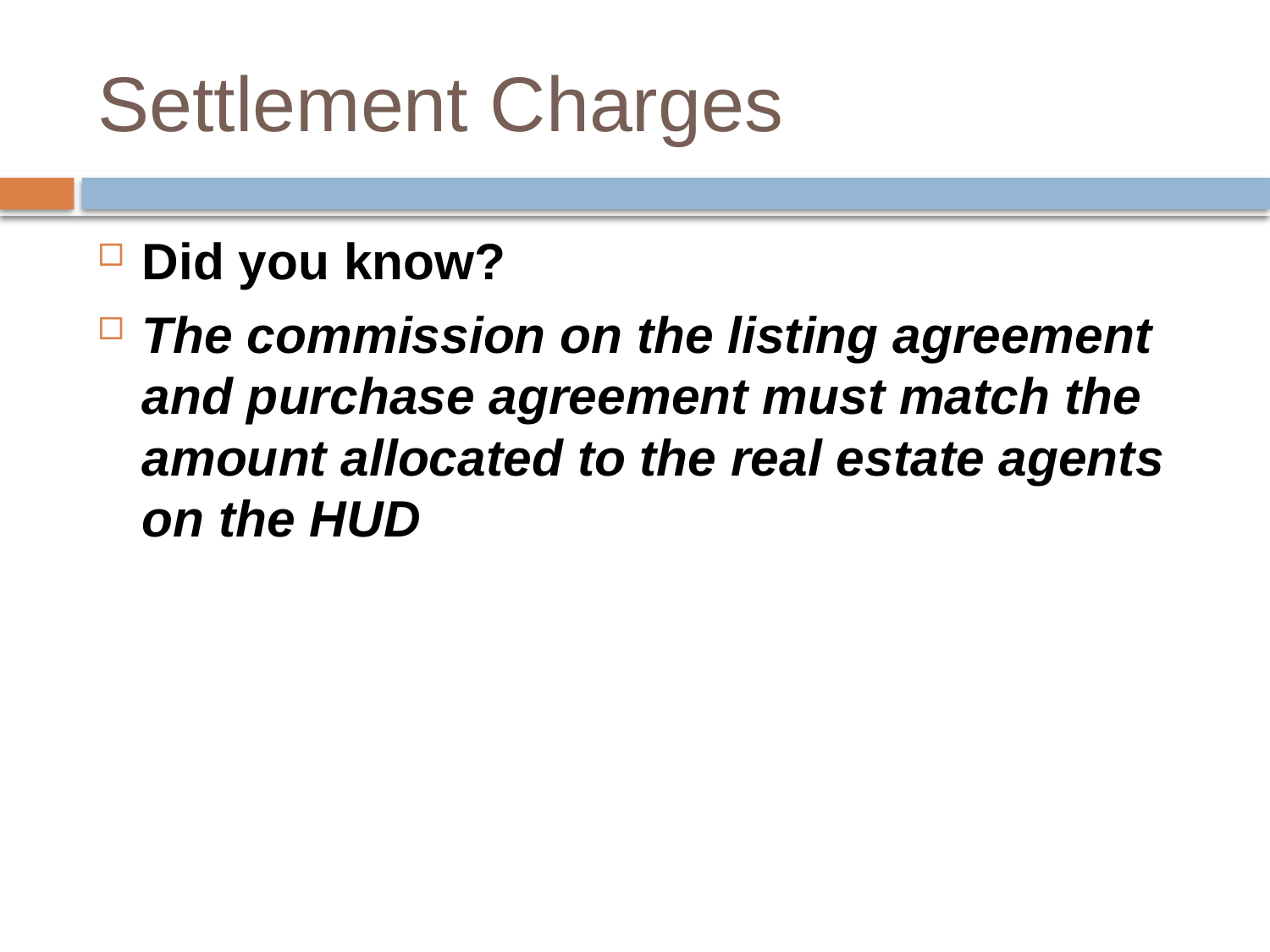

# Settlement Charges
Did you know?
The commission on the listing agreement and purchase agreement must match the amount allocated to the real estate agents on the HUD